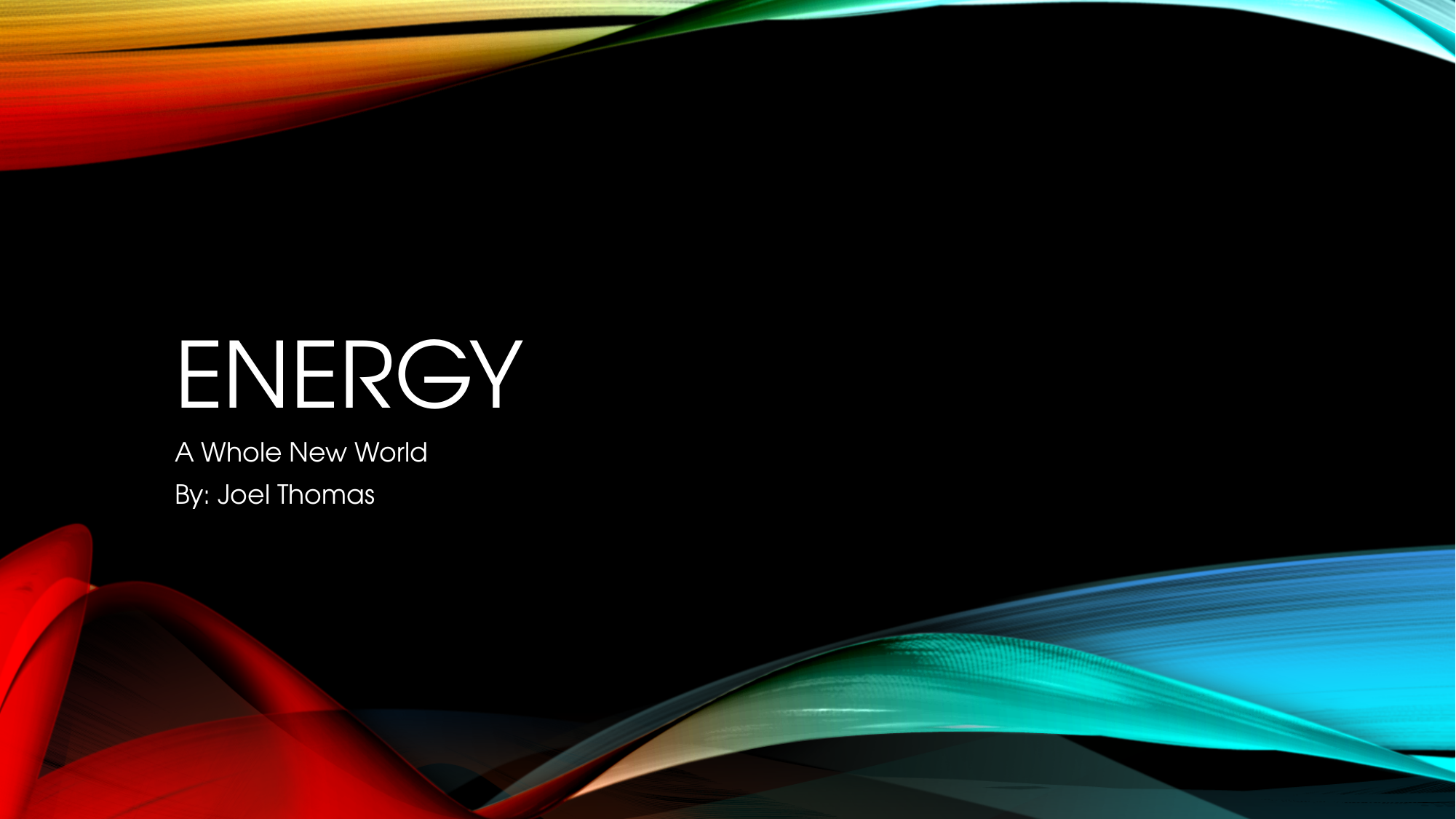

# Energy
A Whole New World
By: Joel Thomas